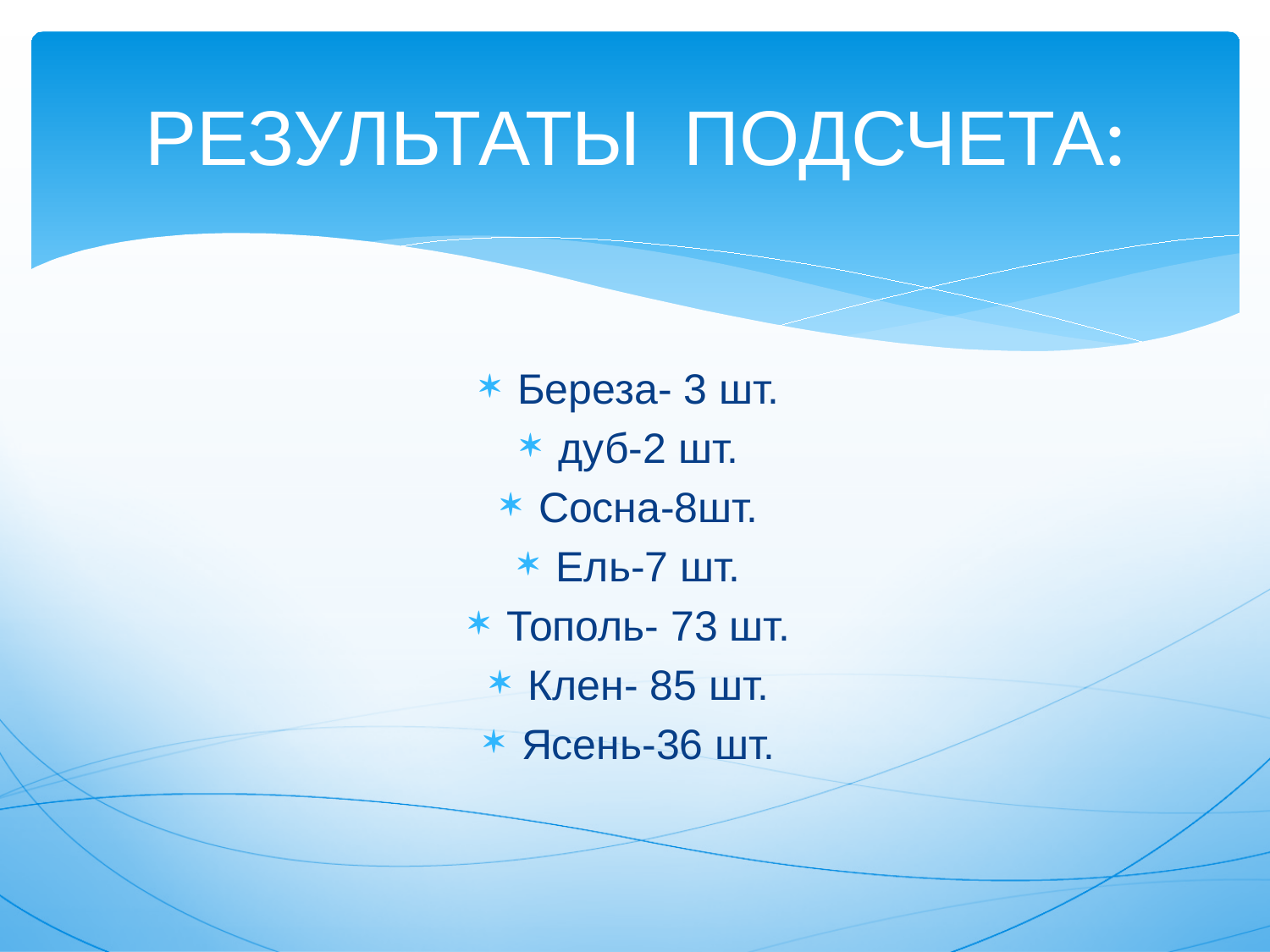

# РЕЗУЛЬТАТЫ  ПОДСЧЕТА:

Береза- 3 шт.
дуб-2 шт.
Сосна-8шт.
Ель-7 шт.
Тополь- 73 шт.
Клен- 85 шт.
Ясень-36 шт.